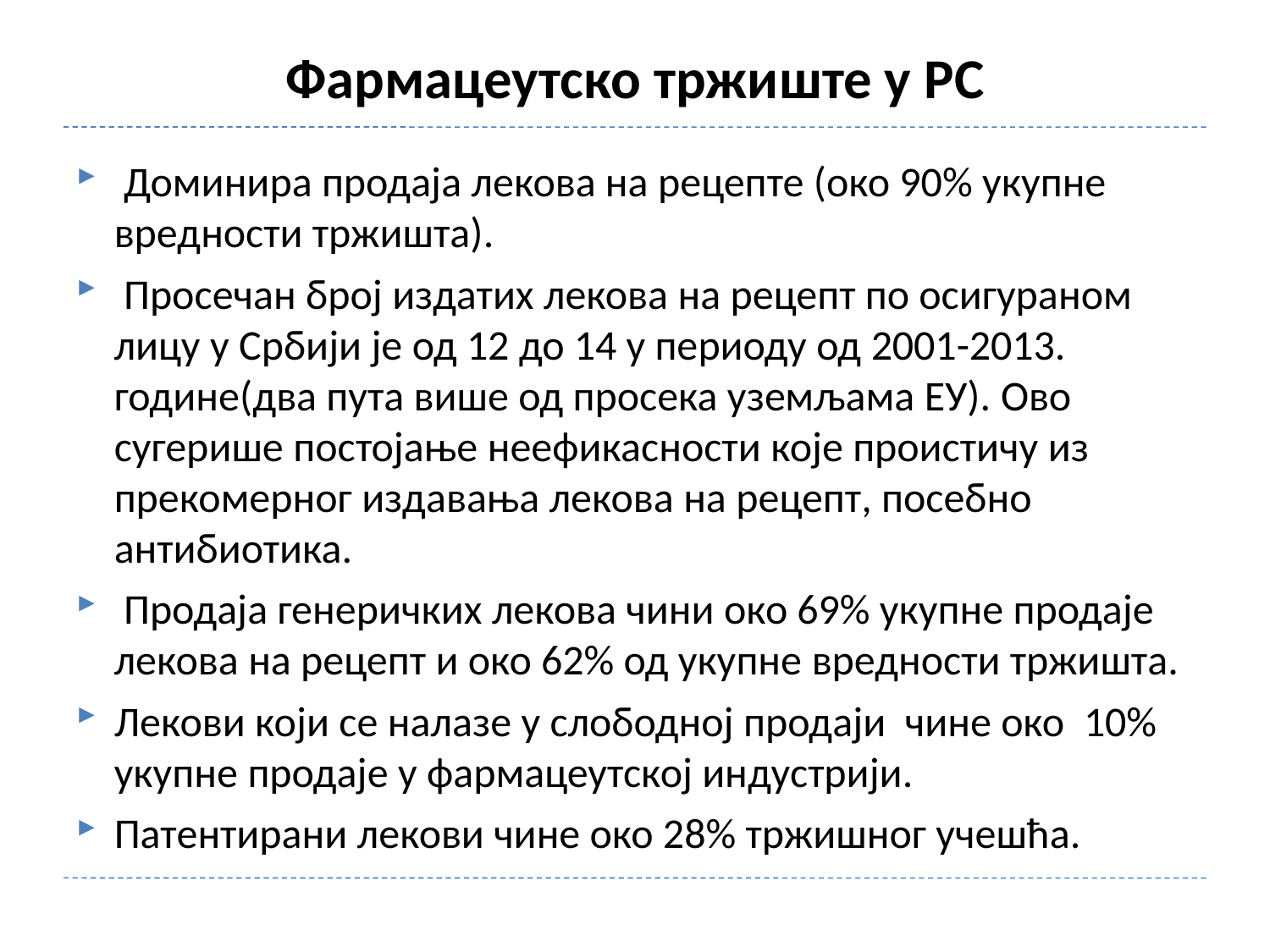

# Фармацеутско тржиште у РС
 Доминира продаја лекова на рецепте (око 90% укупне вредности тржишта).
 Просечан број издатих лекова на рецепт по осигураном лицу у Србији је од 12 до 14 у периоду од 2001-2013. године(два пута више од просека уземљама ЕУ). Ово сугерише постојање неефикасности које проистичу из прекомерног издавања лекова на рецепт, посебно антибиотика.
 Продаја генеричких лекова чини око 69% укупне продаје лекова на рецепт и око 62% од укупне вредности тржишта.
Лекови који се налазе у слободној продаји  чине око  10% укупне продаје у фармацеутској индустрији.
Патентирани лекови чине око 28% тржишног учешћа.